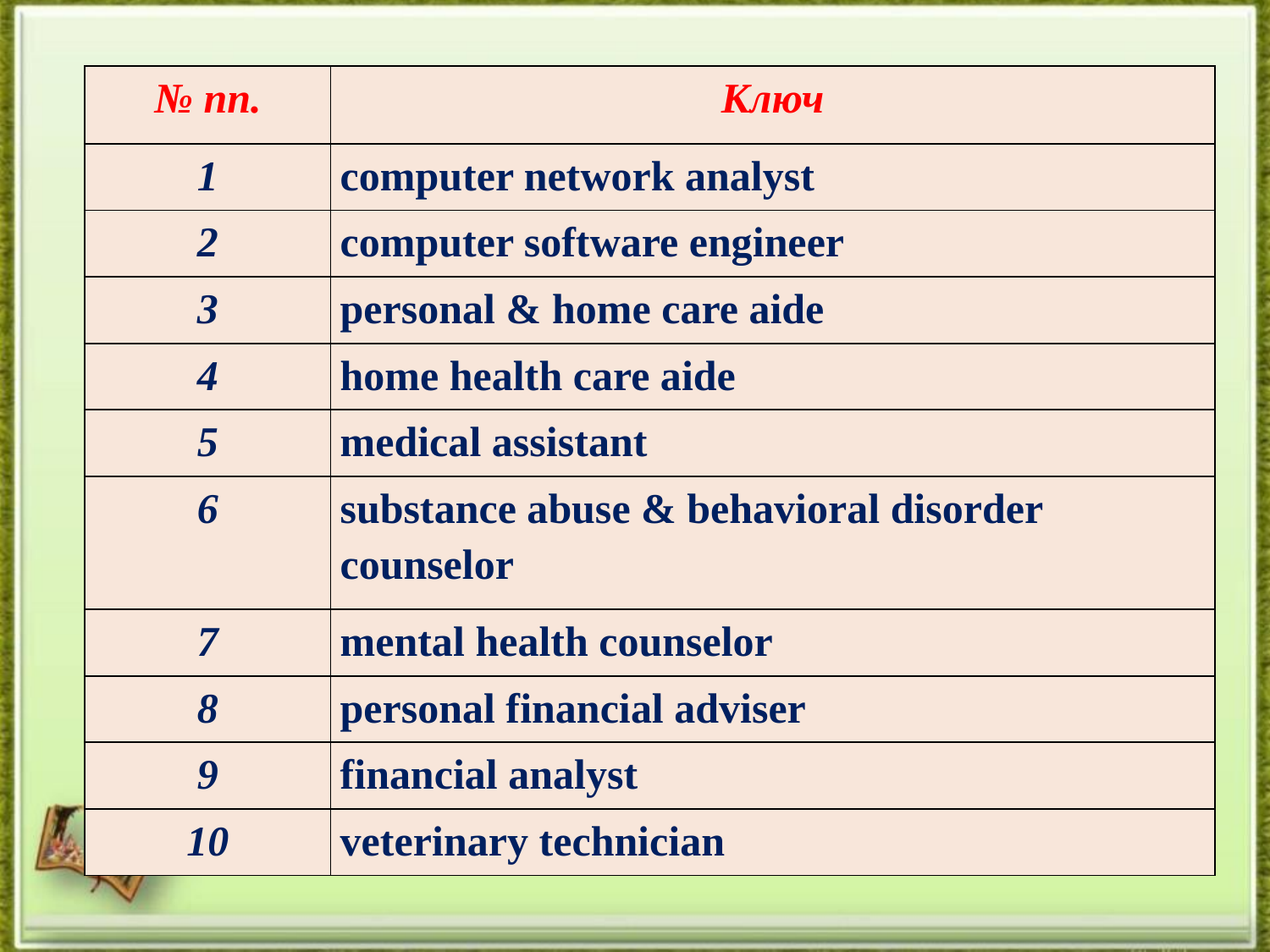

| № пп. | Ключ |
| --- | --- |
| 1 | computer network analyst |
| 2 | computer software engineer |
| 3 | personal & home care aide |
| 4 | home health care aide |
| 5 | medical assistant |
| 6 | substance abuse & behavioral disorder counselor |
| 7 | mental health counselor |
| 8 | personal financial adviser |
| 9 | financial analyst |
| 10 | veterinary technician |